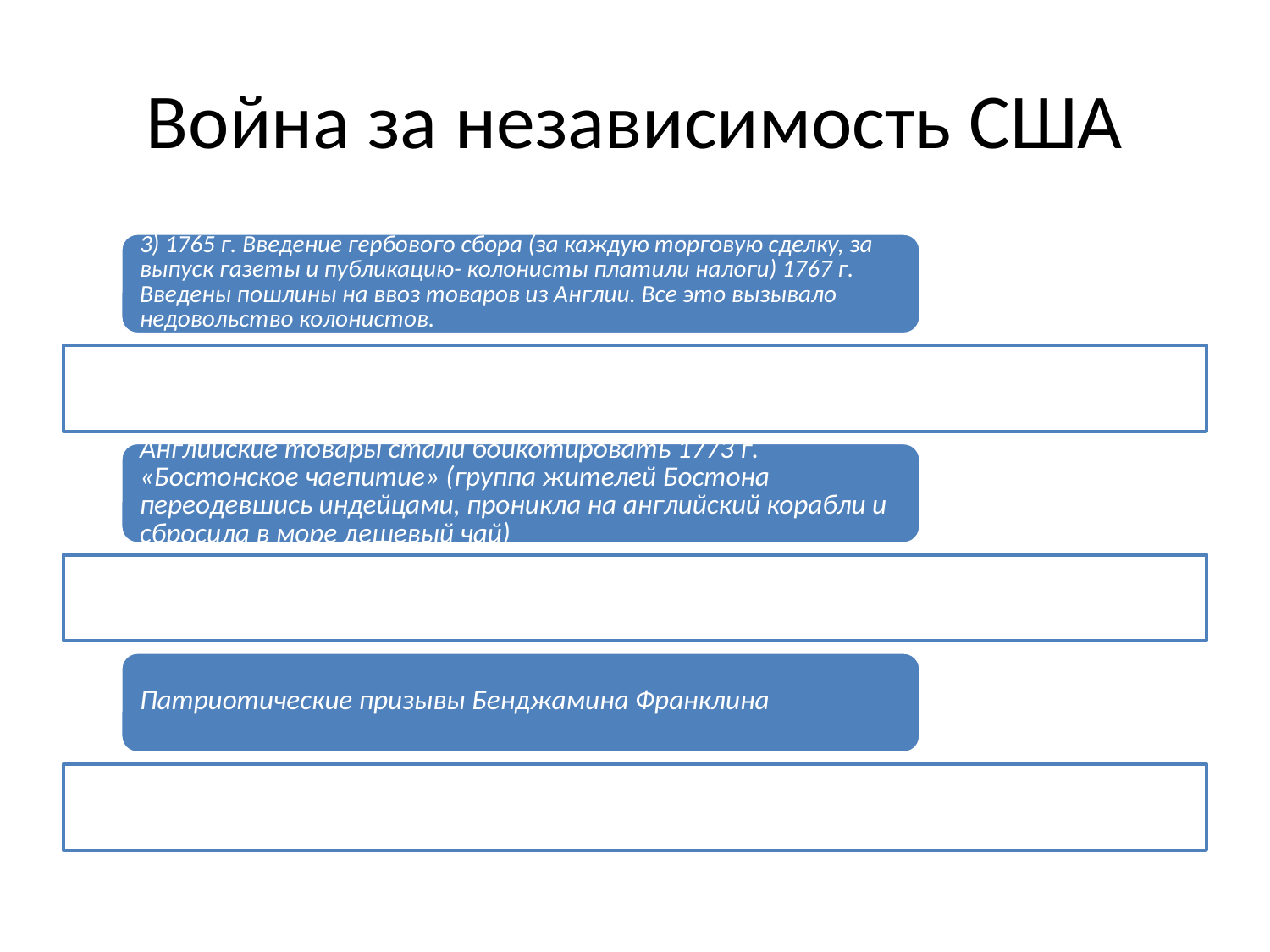

# Война за независимость США
3) 1765 г. Введение гербового сбора (за каждую торговую сделку, за выпуск газеты и публикацию- колонисты платили налоги) 1767 г. Введены пошлины на ввоз товаров из Англии. Все это вызывало недовольство колонистов.
Английские товары стали бойкотировать 1773 г. «Бостонское чаепитие» (группа жителей Бостона переодевшись индейцами, проникла на английский корабли и сбросила в море дешевый чай)
Патриотические призывы Бенджамина Франклина